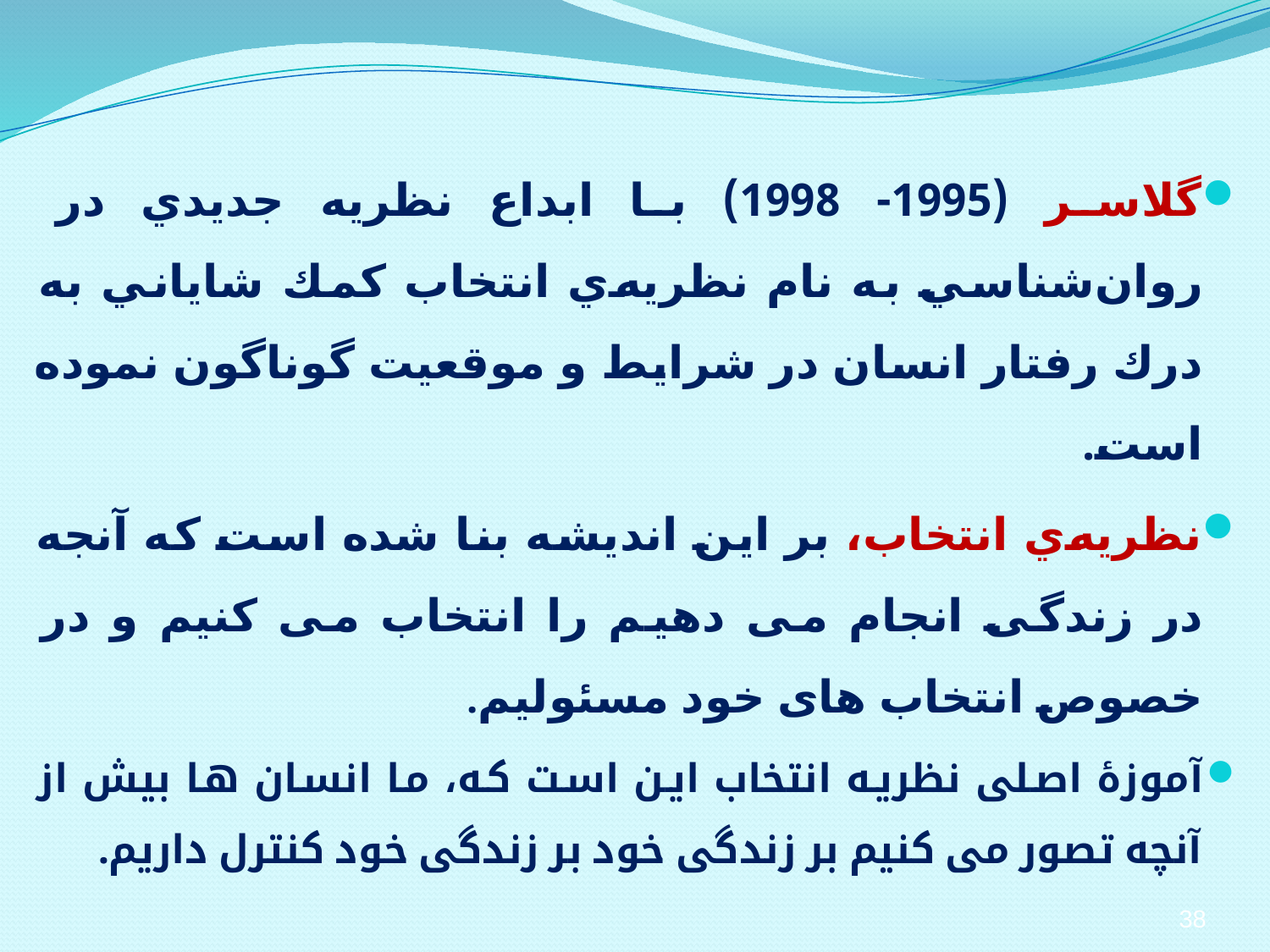

گلاسر (1995- 1998) با ابداع نظريه جديدي در روان‌شناسي به نام نظريه‌ي انتخاب كمك شاياني به درك رفتار انسان در شرايط و موقعيت گوناگون نموده است.
نظريه‌ي انتخاب، بر این اندیشه بنا شده است که آنجه در زندگی انجام می دهیم را انتخاب می کنیم و در خصوص انتخاب های خود مسئولیم.
آموزۀ اصلی نظریه انتخاب این است که، ما انسان ها بیش از آنچه تصور می کنیم بر زندگی خود بر زندگی خود کنترل داریم.

38